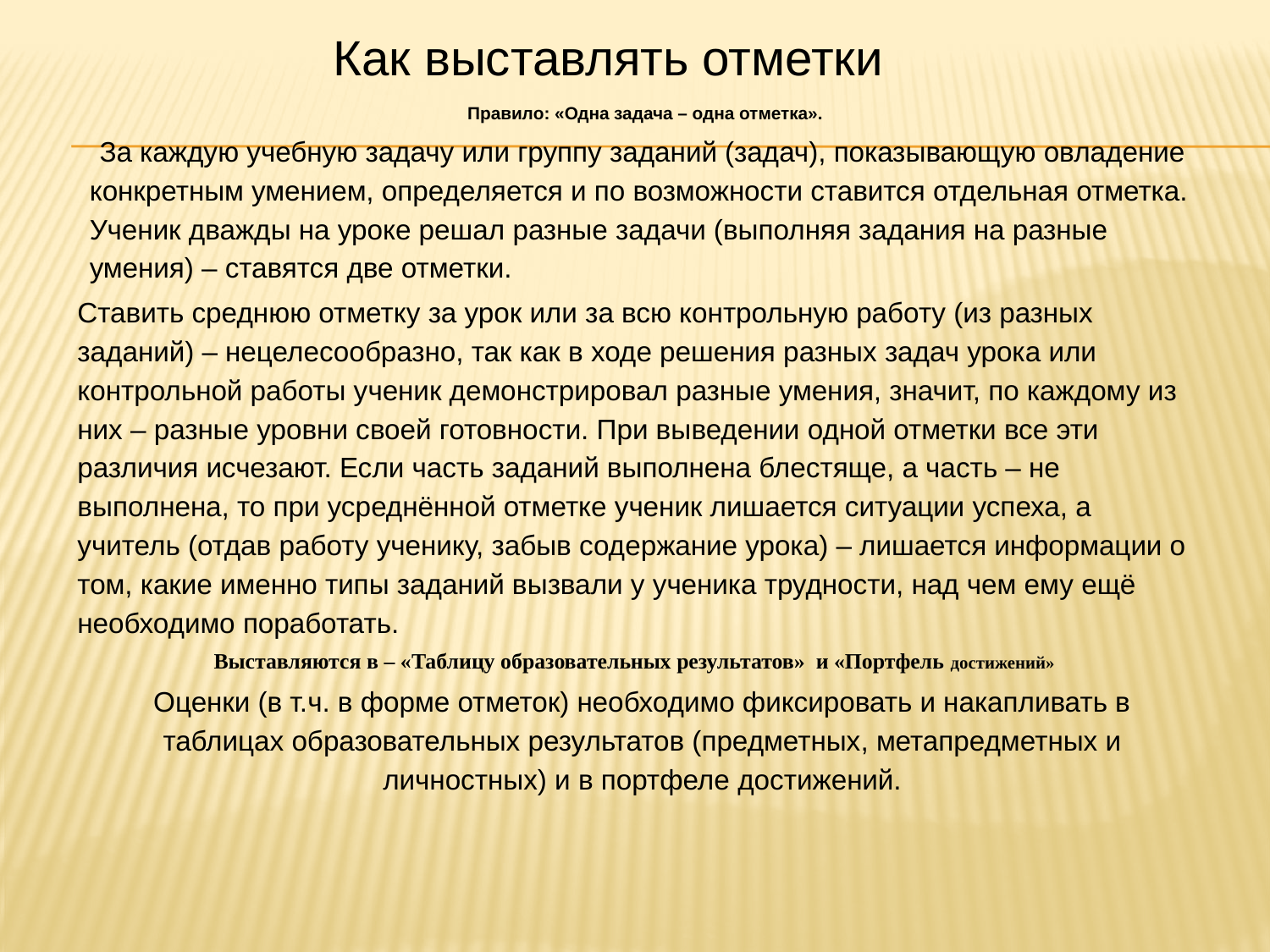

Как выставлять отметки
 Правило: «Одна задача – одна отметка».
  За каждую учебную задачу или группу заданий (задач), показывающую овладение конкретным умением, определяется и по возможности ставится отдельная отметка. Ученик дважды на уроке решал разные задачи (выполняя задания на разные умения) – ставятся две отметки.
Ставить среднюю отметку за урок или за всю контрольную работу (из разных заданий) – нецелесообразно, так как в ходе решения разных задач урока или контрольной работы ученик демонстрировал разные умения, значит, по каждому из них – разные уровни своей готовности. При выведении одной отметки все эти различия исчезают. Если часть заданий выполнена блестяще, а часть – не выполнена, то при усреднённой отметке ученик лишается ситуации успеха, а учитель (отдав работу ученику, забыв содержание урока) – лишается информации о том, какие именно типы заданий вызвали у ученика трудности, над чем ему ещё необходимо поработать.
Выставляются в – «Таблицу образовательных результатов»  и «Портфель достижений»
Оценки (в т.ч. в форме отметок) необходимо фиксировать и накапливать в таблицах образовательных результатов (предметных, метапредметных и личностных) и в портфеле достижений.